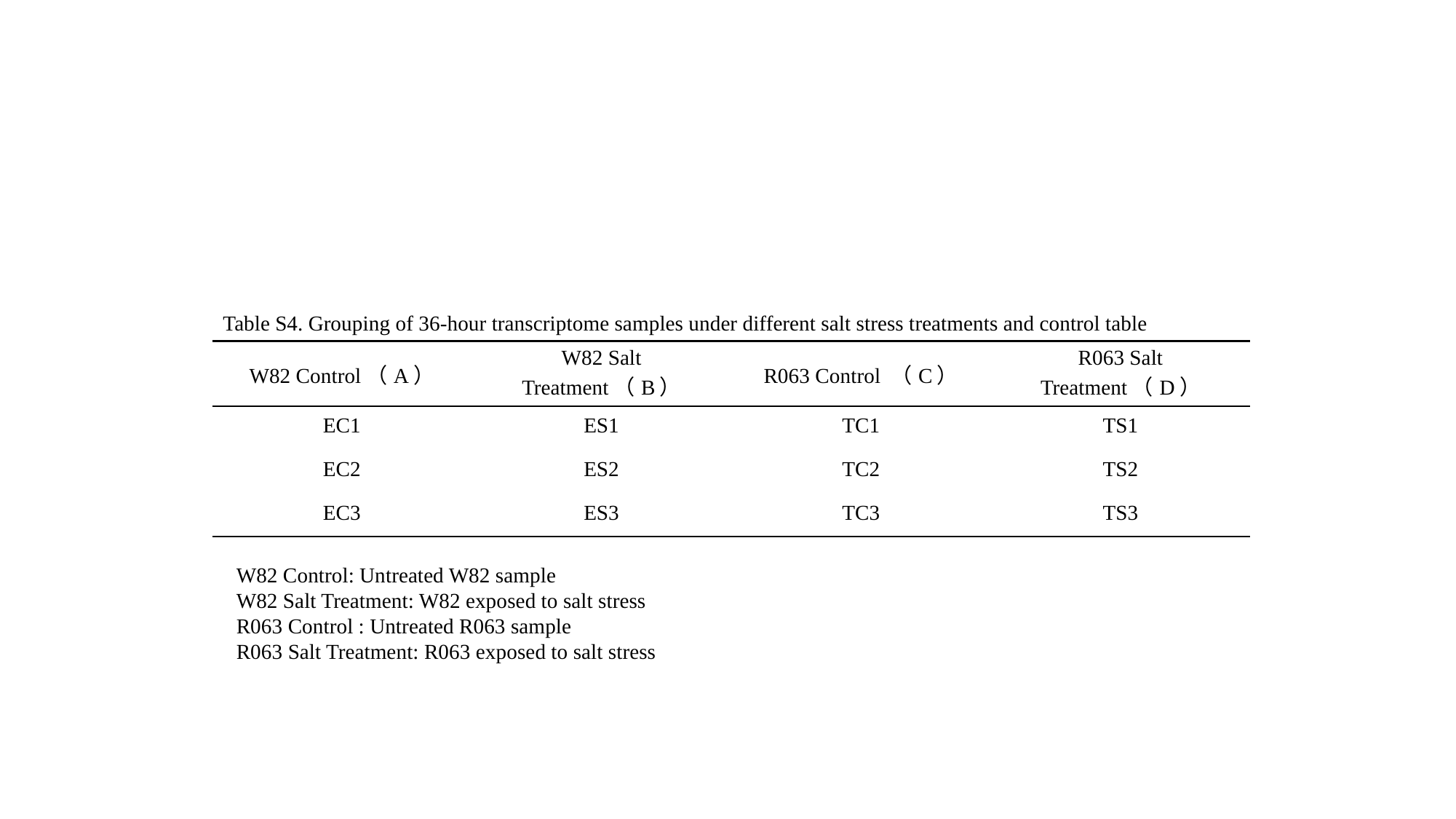

Table S4. Grouping of 36-hour transcriptome samples under different salt stress treatments and control table
| W82 Control（A） | W82 Salt Treatment（B） | R063 Control （C） | R063 Salt Treatment（D） |
| --- | --- | --- | --- |
| EC1 | ES1 | TC1 | TS1 |
| EC2 | ES2 | TC2 | TS2 |
| EC3 | ES3 | TC3 | TS3 |
W82 Control: Untreated W82 sample
W82 Salt Treatment: W82 exposed to salt stress
R063 Control : Untreated R063 sample
R063 Salt Treatment: R063 exposed to salt stress